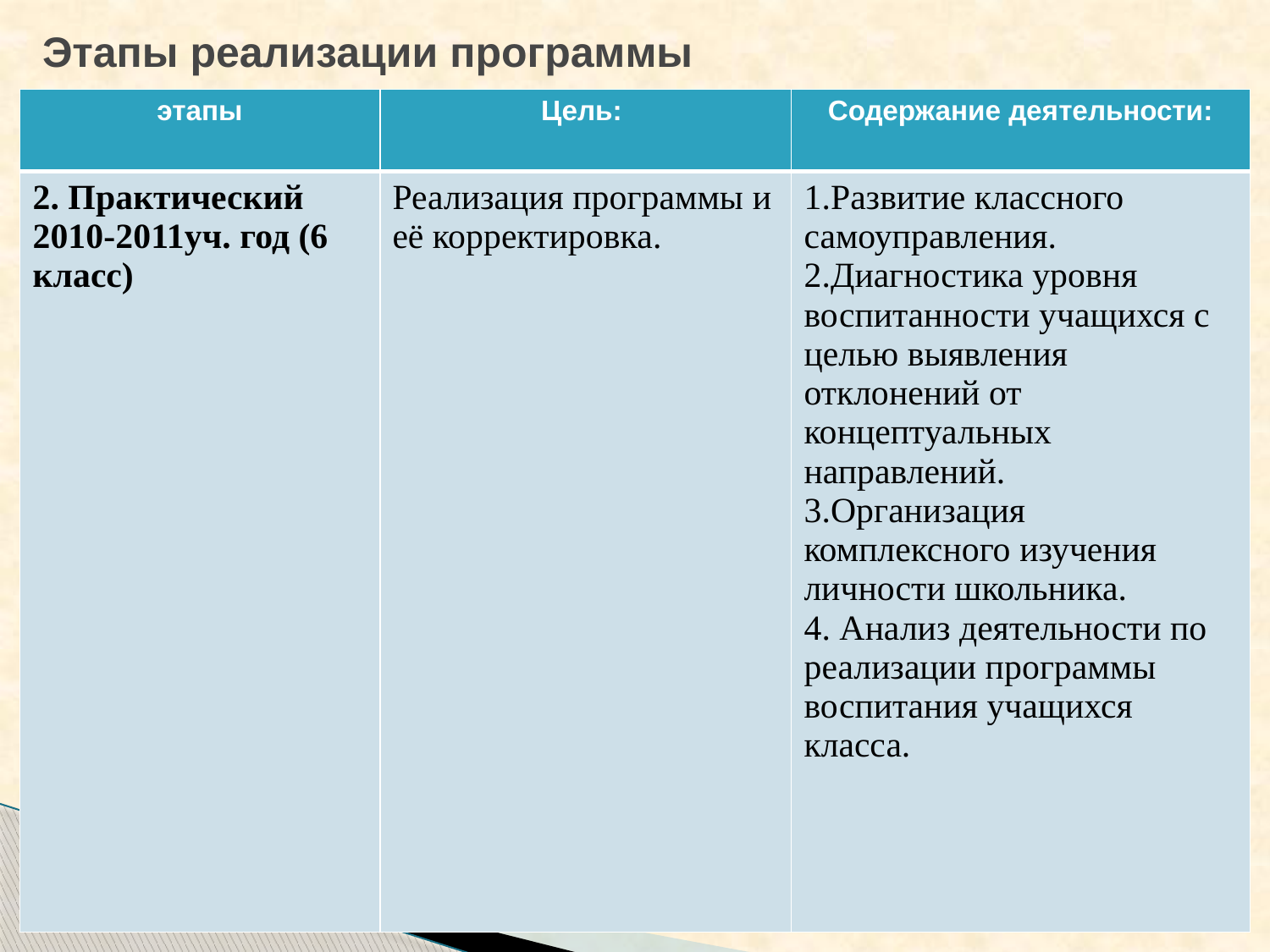

# Этапы реализации программы
| этапы | Цель: | Содержание деятельности: |
| --- | --- | --- |
| 2. Практический 2010-2011уч. год (6 класс) | Реализация программы и её корректировка. | 1.Развитие классного самоуправления. 2.Диагностика уровня воспитанности учащихся с целью выявления отклонений от концептуальных направлений. 3.Организация комплексного изучения личности школьника. 4. Анализ деятельности по реализации программы воспитания учащихся класса. |